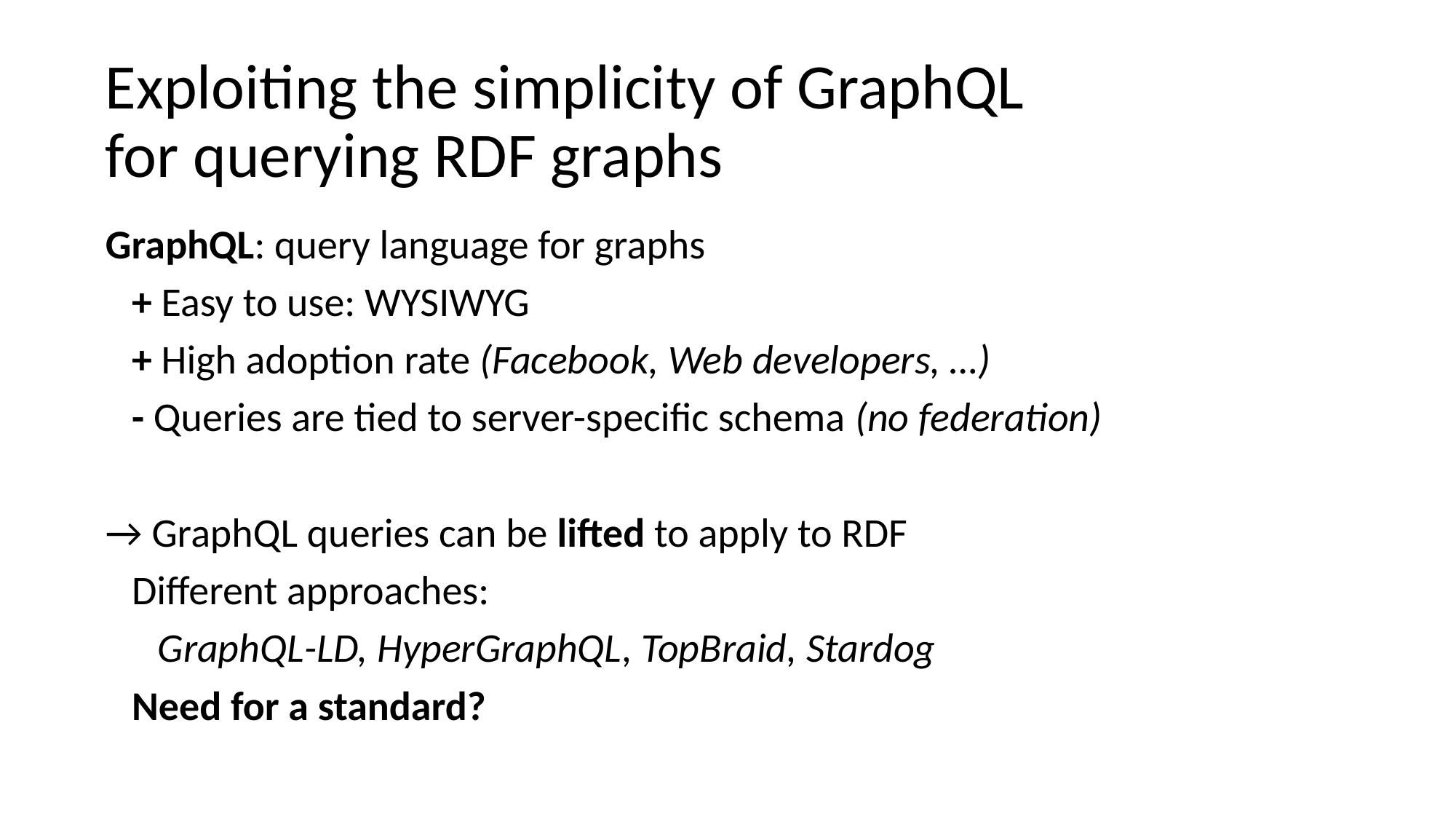

# Exploiting the simplicity of GraphQL for querying RDF graphs
GraphQL: query language for graphs
+ Easy to use: WYSIWYG
+ High adoption rate (Facebook, Web developers, …)
- Queries are tied to server-specific schema (no federation)

→ GraphQL queries can be lifted to apply to RDF
Different approaches:
GraphQL-LD, HyperGraphQL, TopBraid, Stardog
Need for a standard?